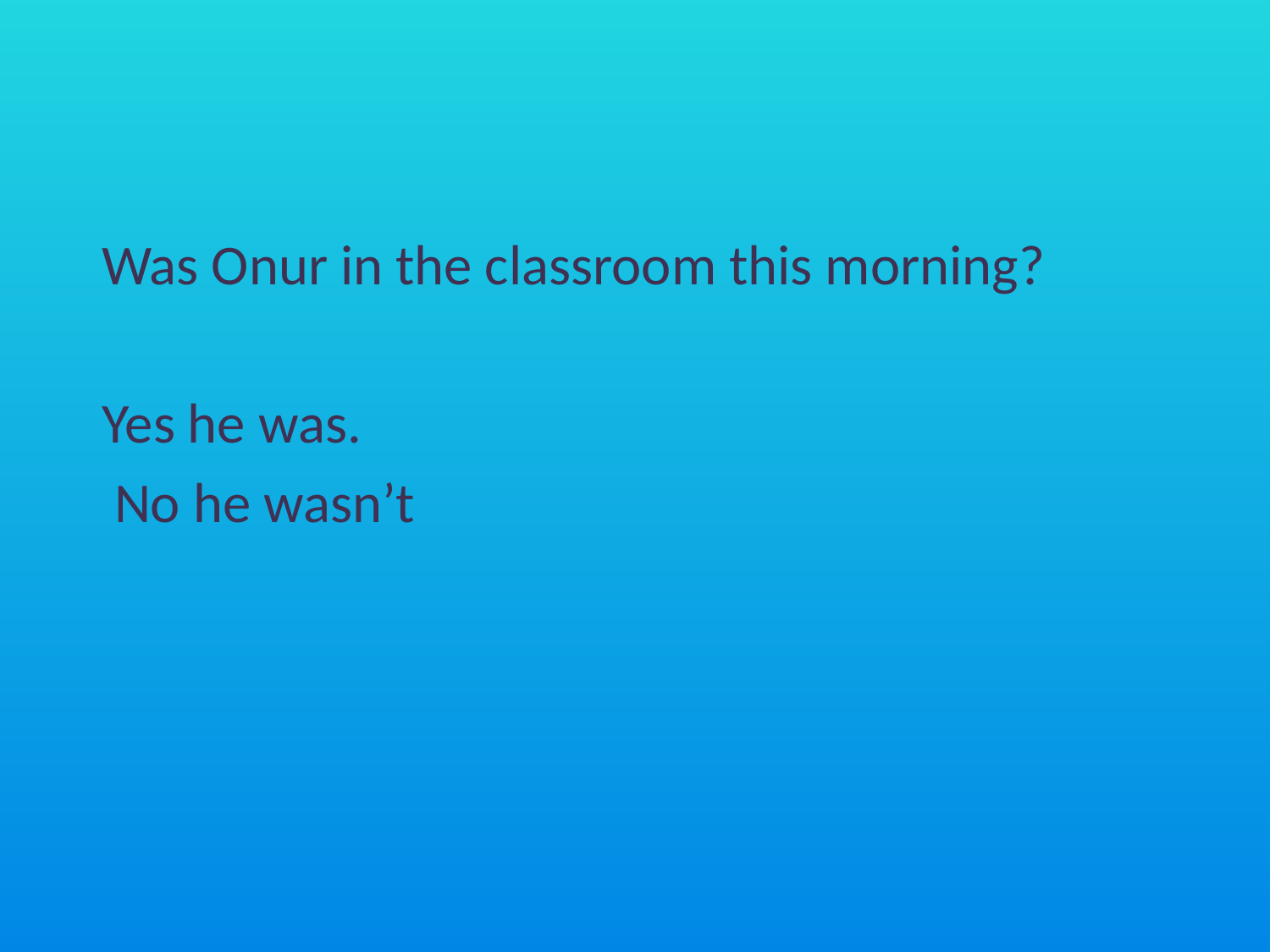

#
  Was Onur in the classroom this morning?

  Yes he was.
   No he wasn’t